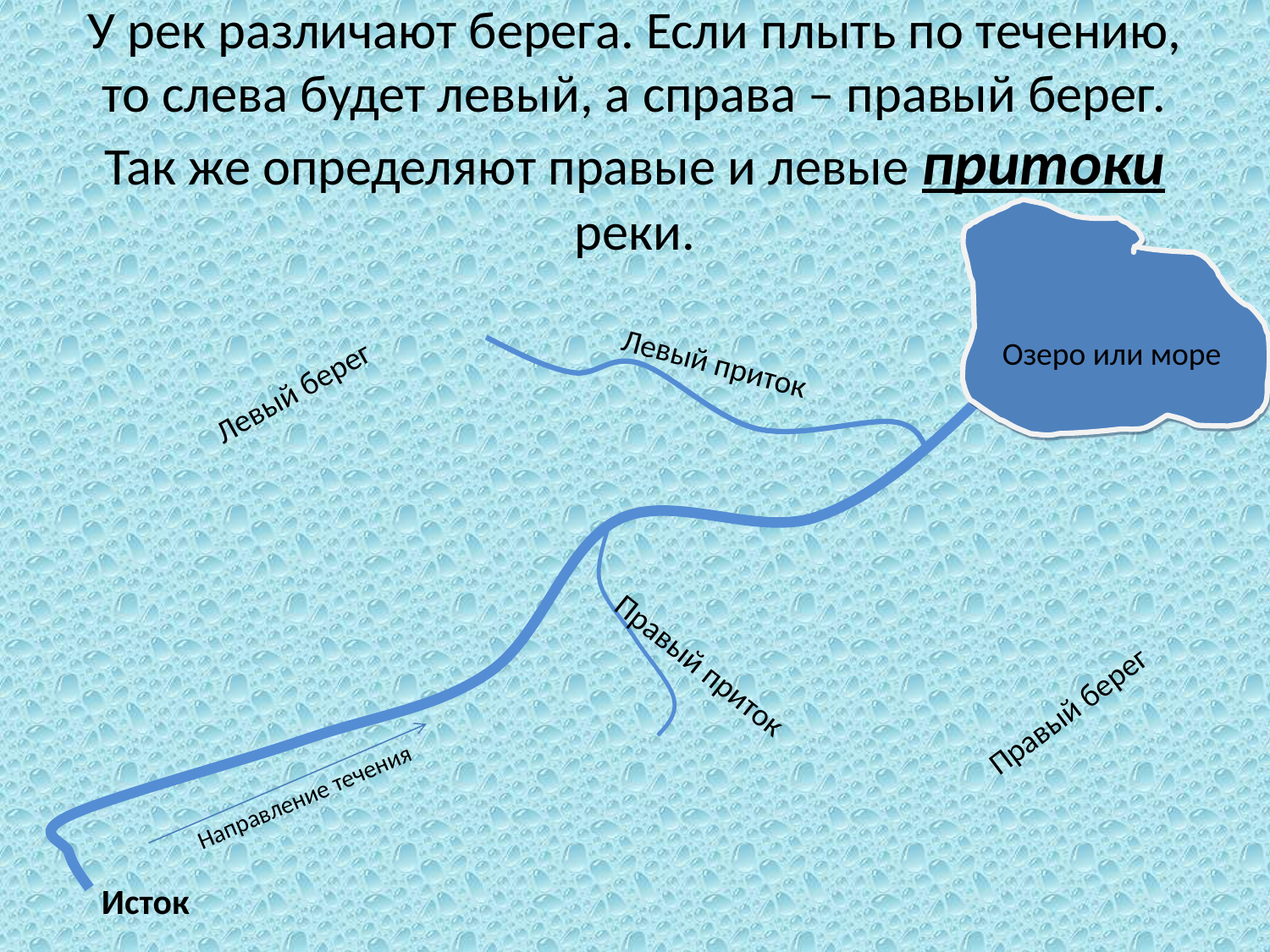

# У рек различают берега. Если плыть по течению, то слева будет левый, а справа – правый берег. Так же определяют правые и левые притоки реки.

Озеро или море
Левый приток

Левый берег

Правый приток
Правый берег
Направление течения
Исток